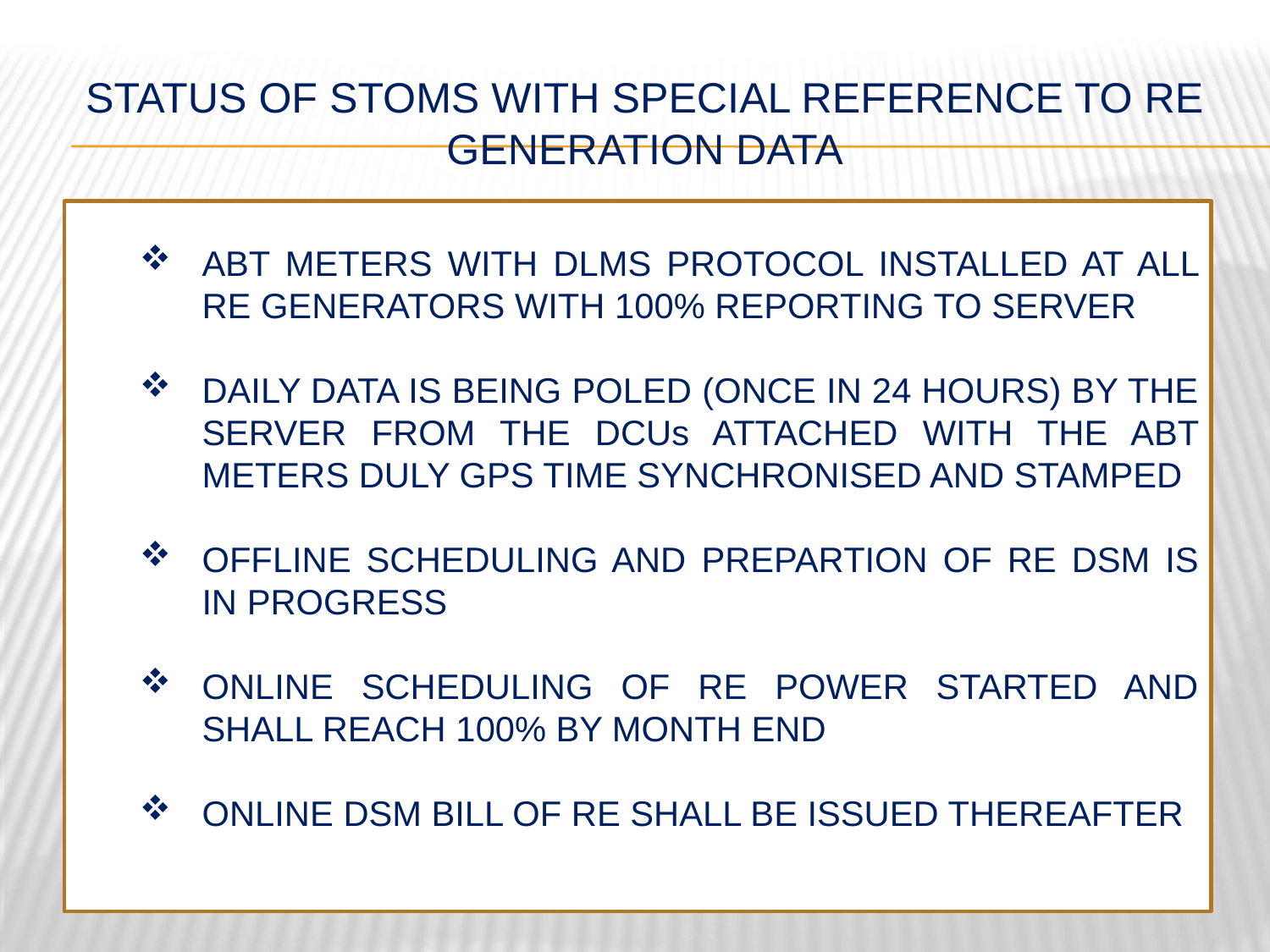

# STATUS OF STOMS WITH SPECIAL REFERENCE TO RE GENERATION DATA

ABT METERS WITH DLMS PROTOCOL INSTALLED AT ALL RE GENERATORS WITH 100% REPORTING TO SERVER

DAILY DATA IS BEING POLED (ONCE IN 24 HOURS) BY THE SERVER FROM THE DCUs ATTACHED WITH THE ABT METERS DULY GPS TIME SYNCHRONISED AND STAMPED

OFFLINE SCHEDULING AND PREPARTION OF RE DSM IS IN PROGRESS

ONLINE SCHEDULING OF RE POWER STARTED AND SHALL REACH 100% BY MONTH END

ONLINE DSM BILL OF RE SHALL BE ISSUED THEREAFTER